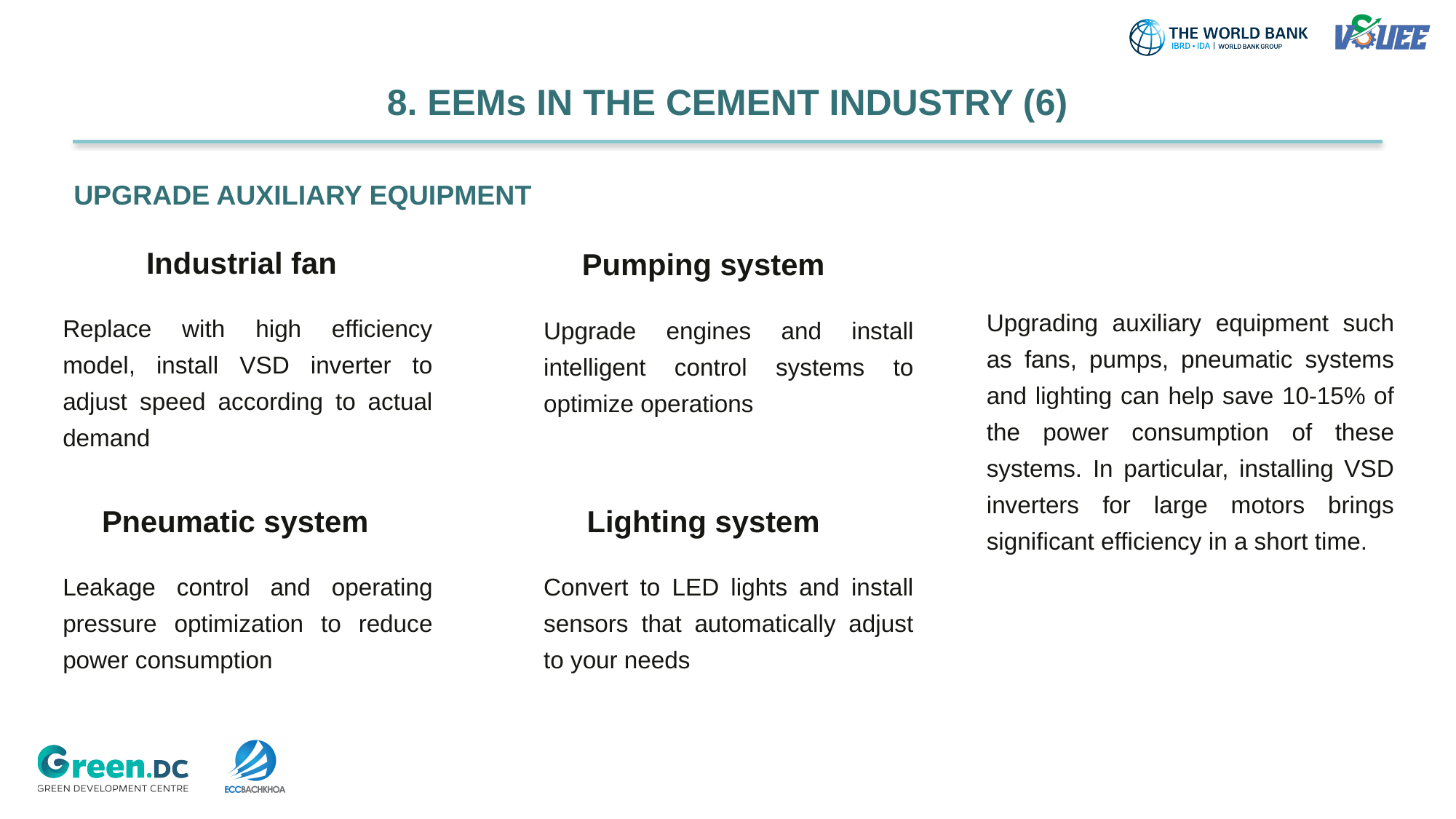

# 8. EEMs IN THE CEMENT INDUSTRY (6)
UPGRADE AUXILIARY EQUIPMENT
Industrial fan
Pumping system
Upgrading auxiliary equipment such as fans, pumps, pneumatic systems and lighting can help save 10-15% of the power consumption of these systems. In particular, installing VSD inverters for large motors brings significant efficiency in a short time.
Replace with high efficiency model, install VSD inverter to adjust speed according to actual demand
Upgrade engines and install intelligent control systems to optimize operations
Pneumatic system
Lighting system
Leakage control and operating pressure optimization to reduce power consumption
Convert to LED lights and install sensors that automatically adjust to your needs